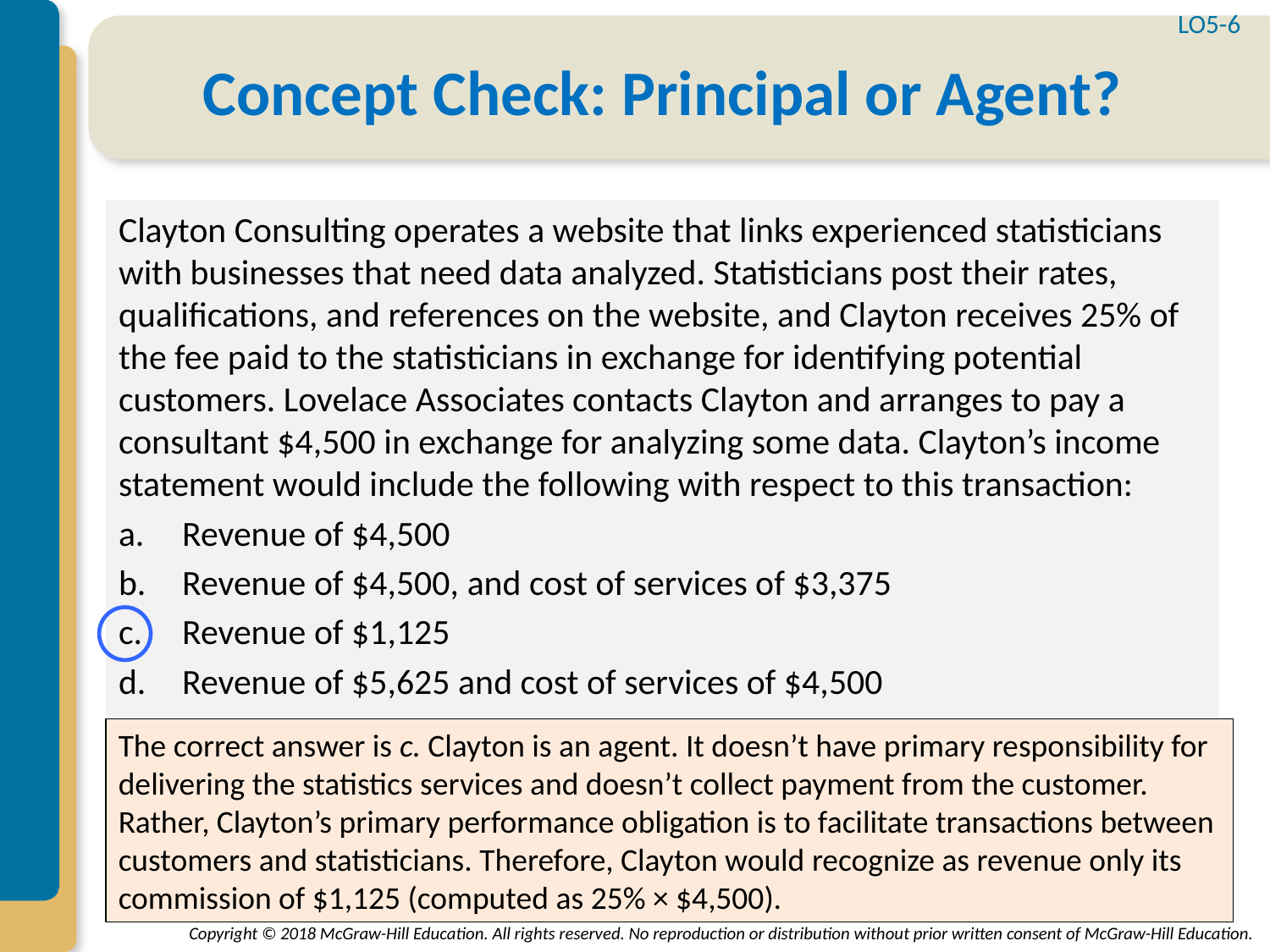

LO5-6
# Concept Check: Principal or Agent?
Clayton Consulting operates a website that links experienced statisticians with businesses that need data analyzed. Statisticians post their rates, qualifications, and references on the website, and Clayton receives 25% of the fee paid to the statisticians in exchange for identifying potential customers. Lovelace Associates contacts Clayton and arranges to pay a consultant $4,500 in exchange for analyzing some data. Clayton’s income statement would include the following with respect to this transaction:
Revenue of $4,500
Revenue of $4,500, and cost of services of $3,375
Revenue of $1,125
Revenue of $5,625 and cost of services of $4,500

The correct answer is c. Clayton is an agent. It doesn’t have primary responsibility for delivering the statistics services and doesn’t collect payment from the customer. Rather, Clayton’s primary performance obligation is to facilitate transactions between customers and statisticians. Therefore, Clayton would recognize as revenue only its commission of $1,125 (computed as 25% × $4,500).